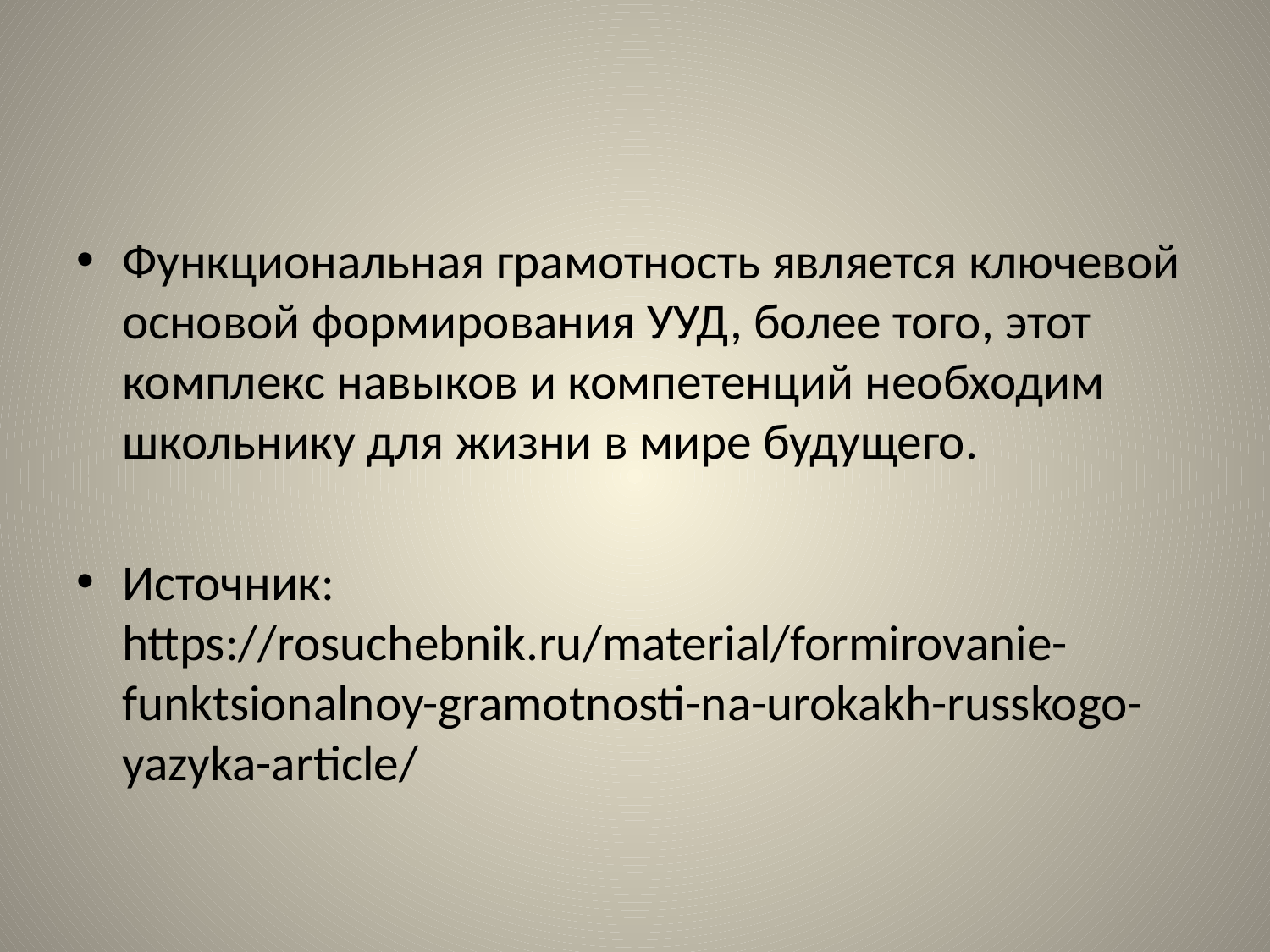

#
Функциональная грамотность является ключевой основой формирования УУД, более того, этот комплекс навыков и компетенций необходим школьнику для жизни в мире будущего.

Источник: https://rosuchebnik.ru/material/formirovanie-funktsionalnoy-gramotnosti-na-urokakh-russkogo-yazyka-article/